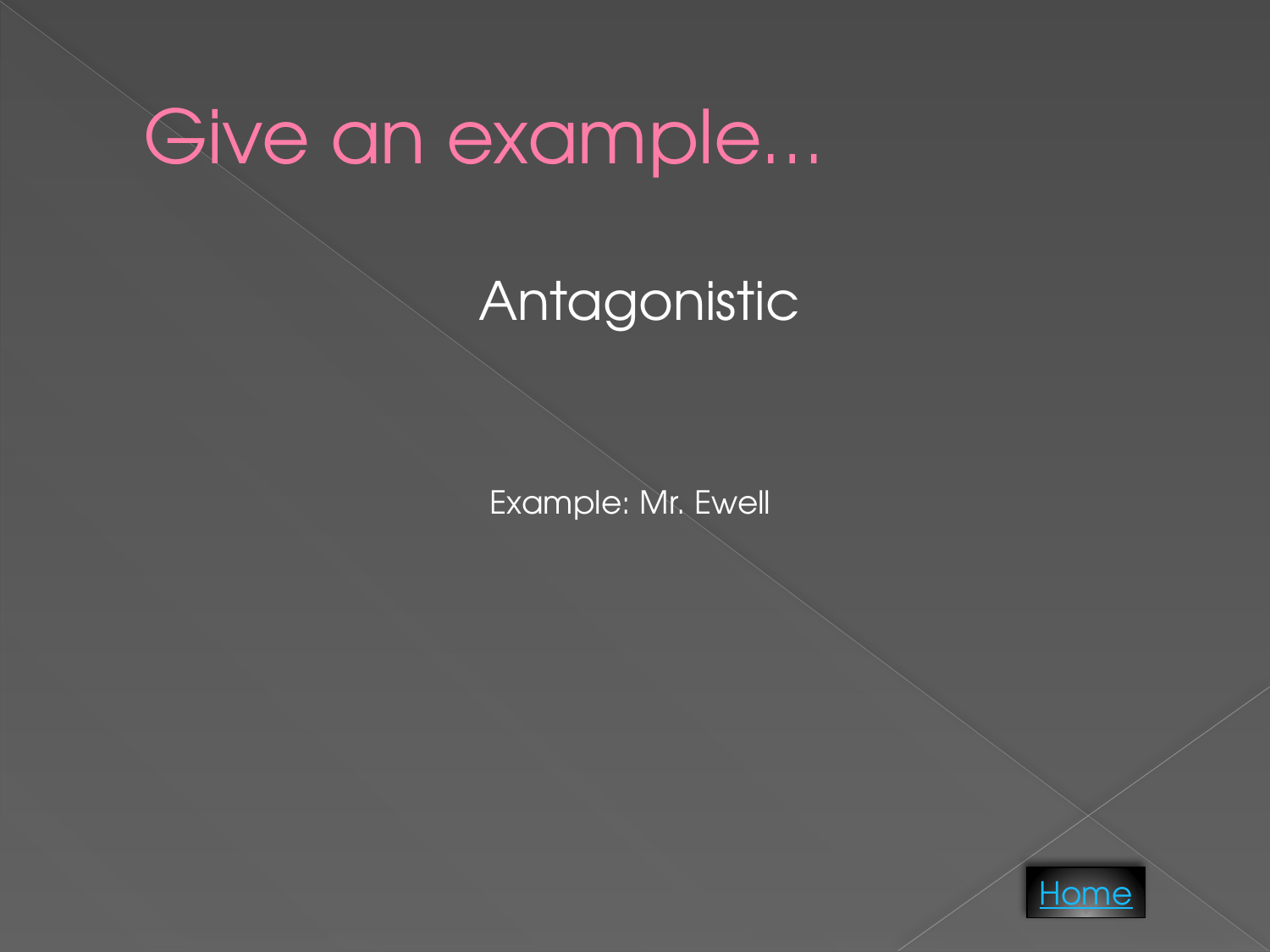

# Give an example…
Antagonistic
Example: Mr. Ewell
Home